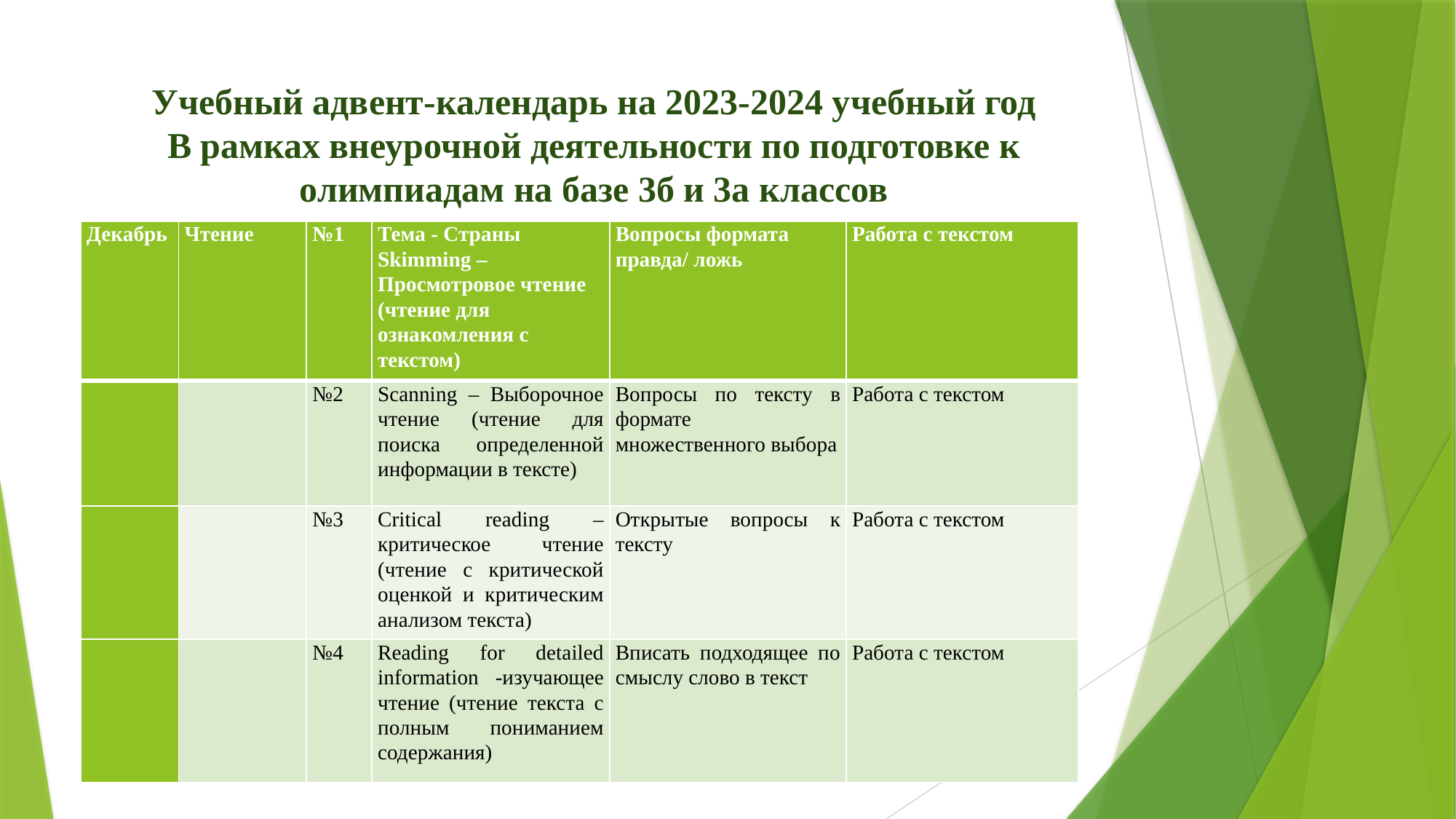

# Учебный адвент-календарь на 2023-2024 учебный год В рамках внеурочной деятельности по подготовке к олимпиадам на базе 3б и 3а классов
| Декабрь | Чтение | №1 | Тема - Страны Skimming – Просмотровое чтение (чтение для ознакомления с текстом) | Вопросы формата правда/ ложь | Работа с текстом |
| --- | --- | --- | --- | --- | --- |
|  |  | №2 | Scanning – Выборочное чтение (чтение для поиска определенной информации в тексте) | Вопросы по тексту в формате множественного выбора | Работа с текстом |
|  |  | №3 | Critical reading – критическое чтение (чтение с критической оценкой и критическим анализом текста) | Открытые вопросы к тексту | Работа с текстом |
|  |  | №4 | Reading for detailed information -изучающее чтение (чтение текста с полным пониманием содержания) | Вписать подходящее по смыслу слово в текст | Работа с текстом |